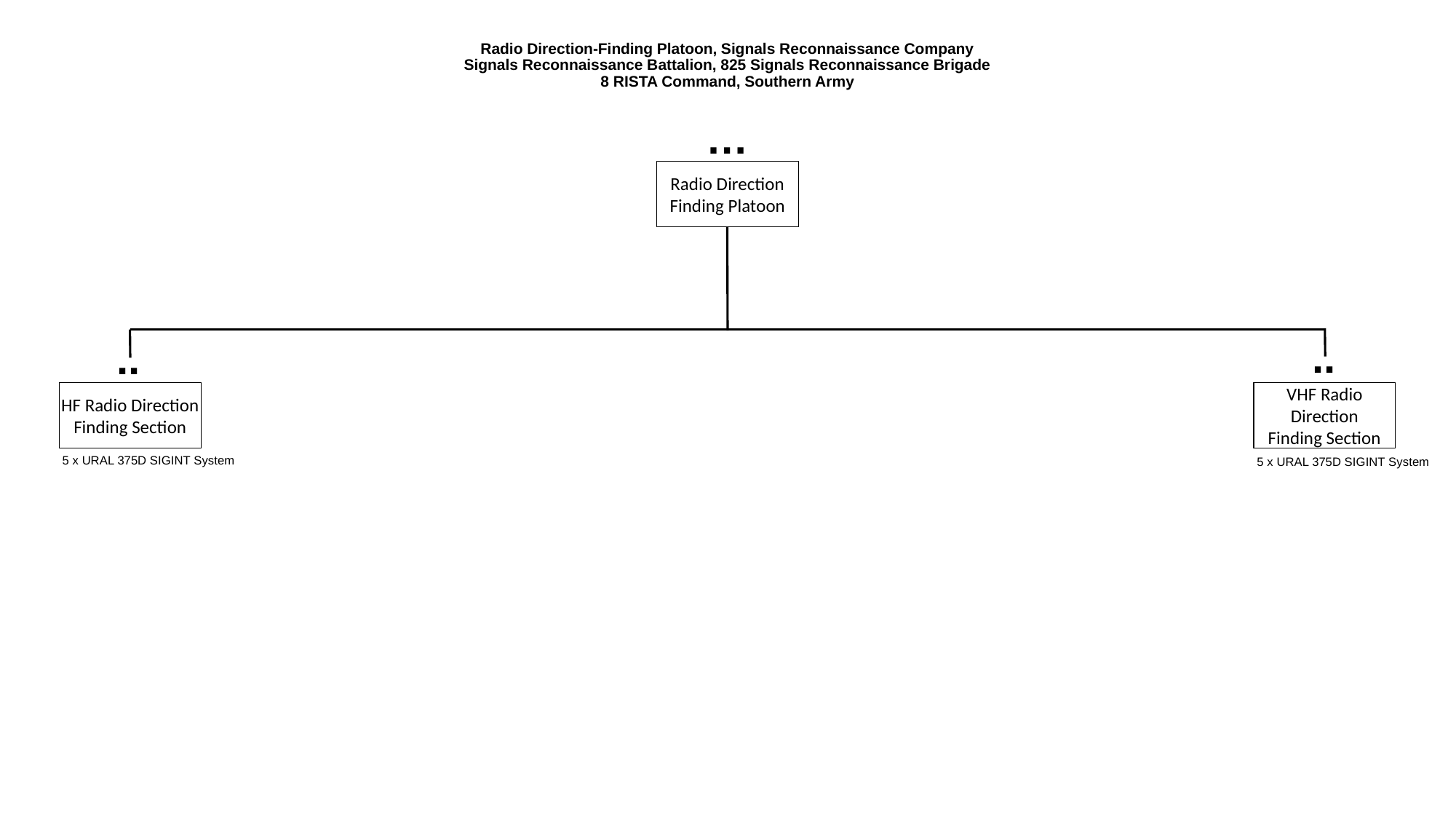

# Radio Direction-Finding Platoon, Signals Reconnaissance Company Signals Reconnaissance Battalion, 825 Signals Reconnaissance Brigade 8 RISTA Command, Southern Army
…
Radio Direction
Finding Platoon
..
..
HF Radio Direction
Finding Section
VHF Radio Direction
Finding Section
5 x URAL 375D SIGINT System
5 x URAL 375D SIGINT System